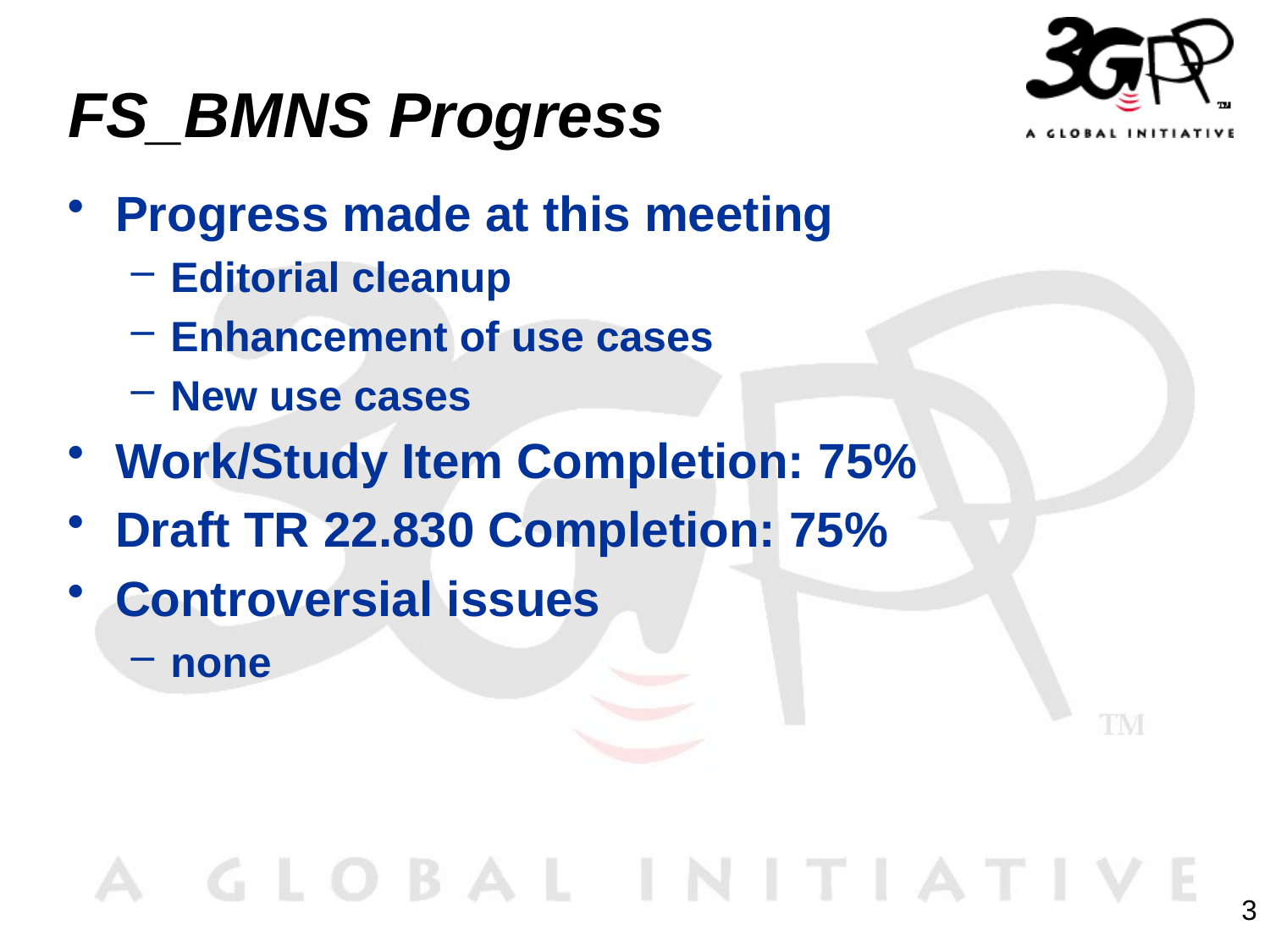

# FS_BMNS Progress
Progress made at this meeting
Editorial cleanup
Enhancement of use cases
New use cases
Work/Study Item Completion: 75%
Draft TR 22.830 Completion: 75%
Controversial issues
none
3